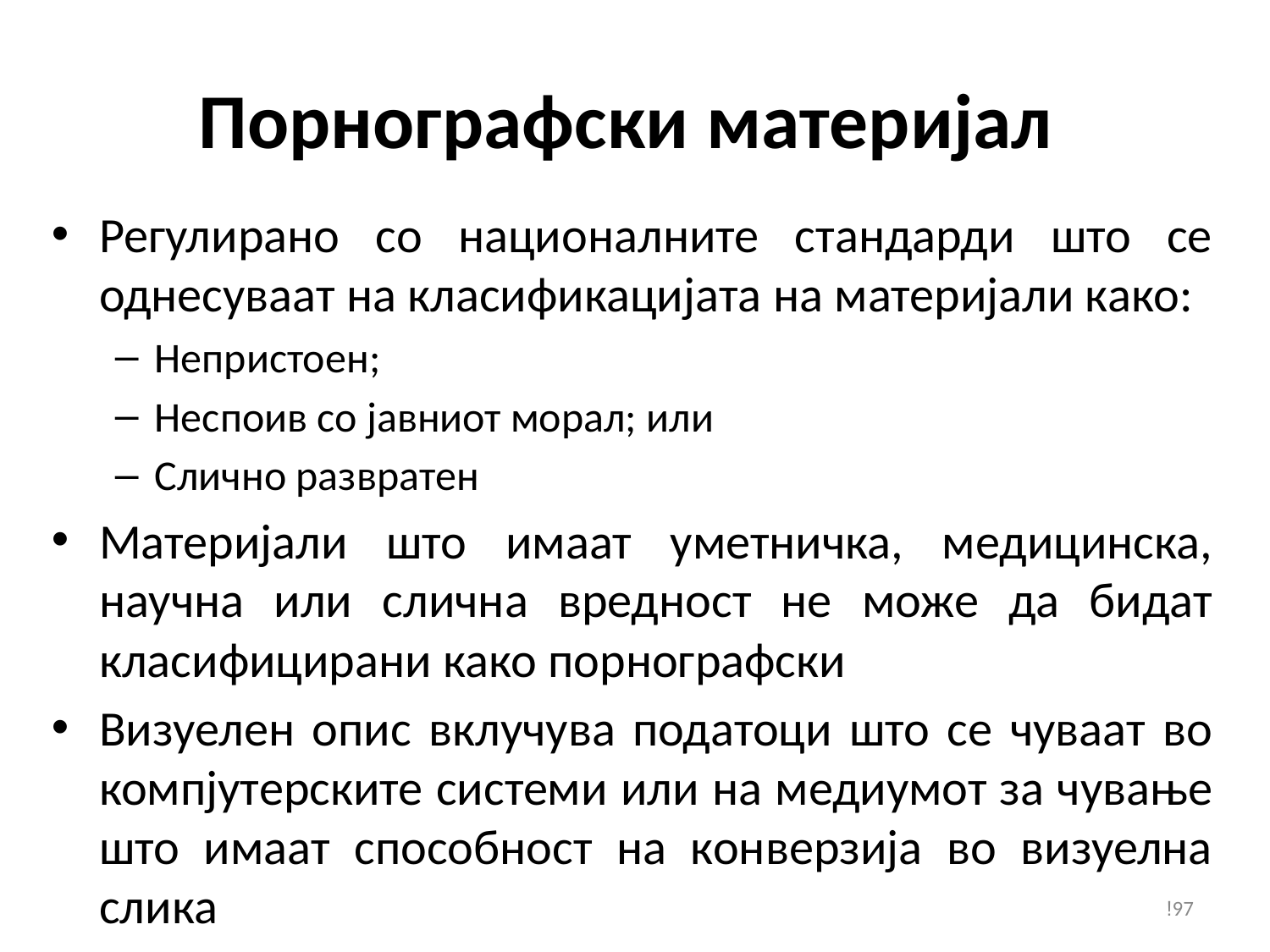

# Порнографски материјал
Регулирано со националните стандарди што се однесуваат на класификацијата на материјали како:
Непристоен;
Неспоив со јавниот морал; или
Слично развратен
Материјали што имаат уметничка, медицинска, научна или слична вредност не може да бидат класифицирани како порнографски
Визуелен опис вклучува податоци што се чуваат во компјутерските системи или на медиумот за чување што имаат способност на конверзија во визуелна слика
!97